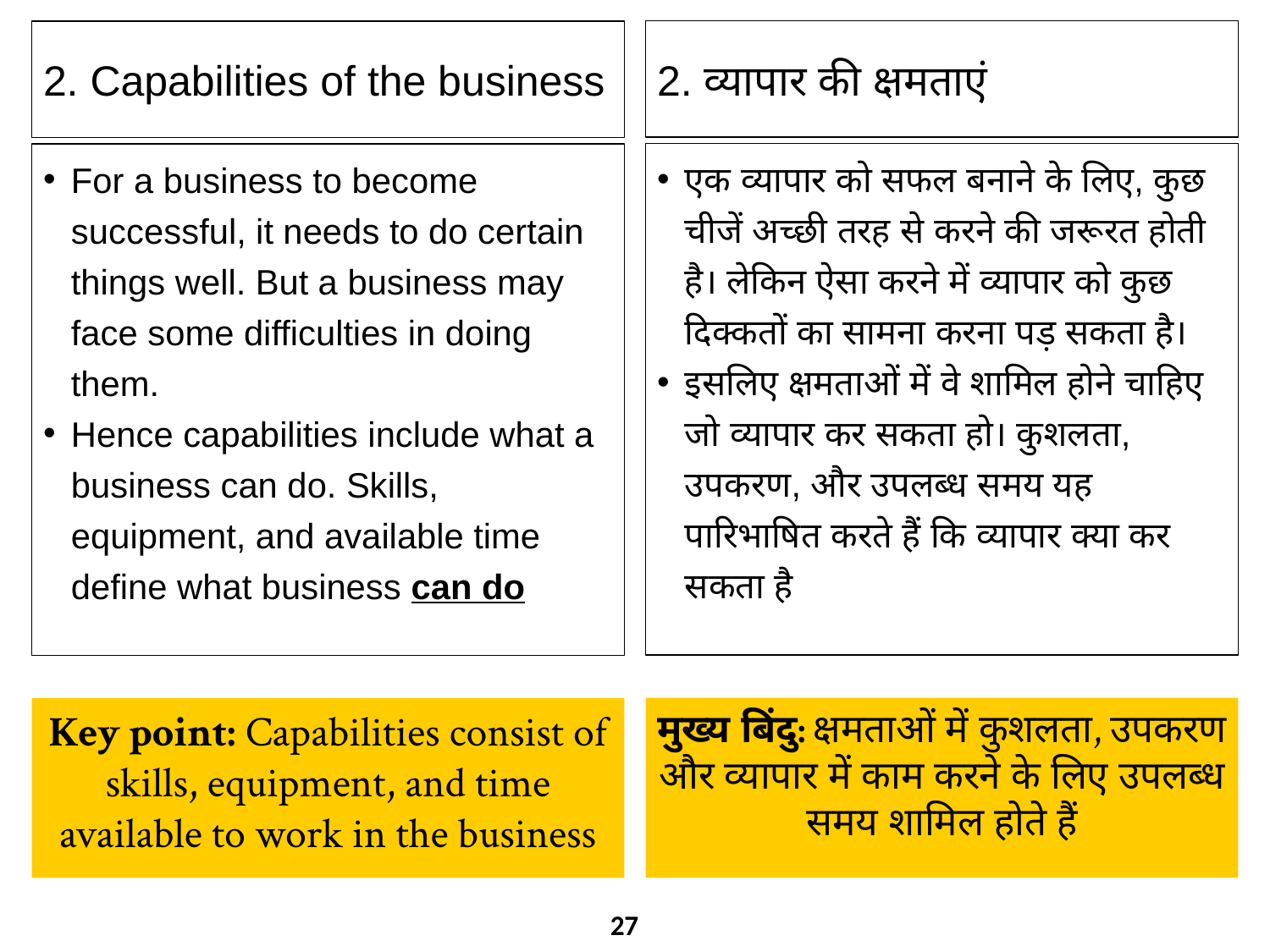

2. व्यापार की क्षमताएं
2. Capabilities of the business
एक व्यापार को सफल बनाने के लिए, कुछ चीजें अच्छी तरह से करने की जरूरत होती है। लेकिन ऐसा करने में व्यापार को कुछ दिक्कतों का सामना करना पड़ सकता है।
इसलिए क्षमताओं में वे शामिल होने चाहिए जो व्यापार कर सकता हो। कुशलता, उपकरण, और उपलब्ध समय यह पारिभाषित करते हैं कि व्यापार क्या कर सकता है
For a business to become successful, it needs to do certain things well. But a business may face some difficulties in doing them.
Hence capabilities include what a business can do. Skills, equipment, and available time define what business can do
मुख्य बिंदु: क्षमताओं में कुशलता, उपकरण और व्यापार में काम करने के लिए उपलब्ध समय शामिल होते हैं
Key point: Capabilities consist of skills, equipment, and time available to work in the business
27